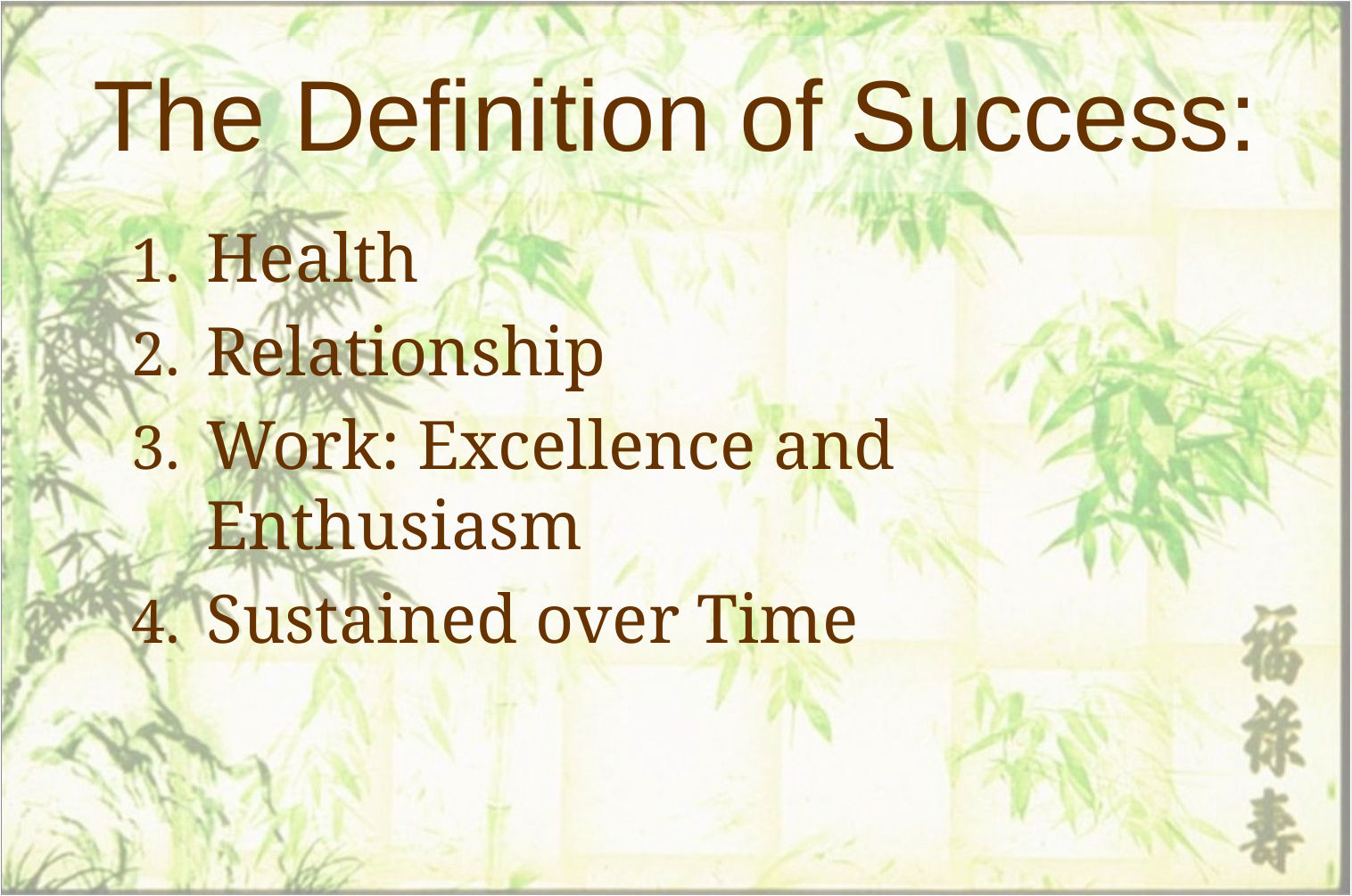

# The Definition of Success:
Health
Relationship
Work: Excellence and Enthusiasm
Sustained over Time